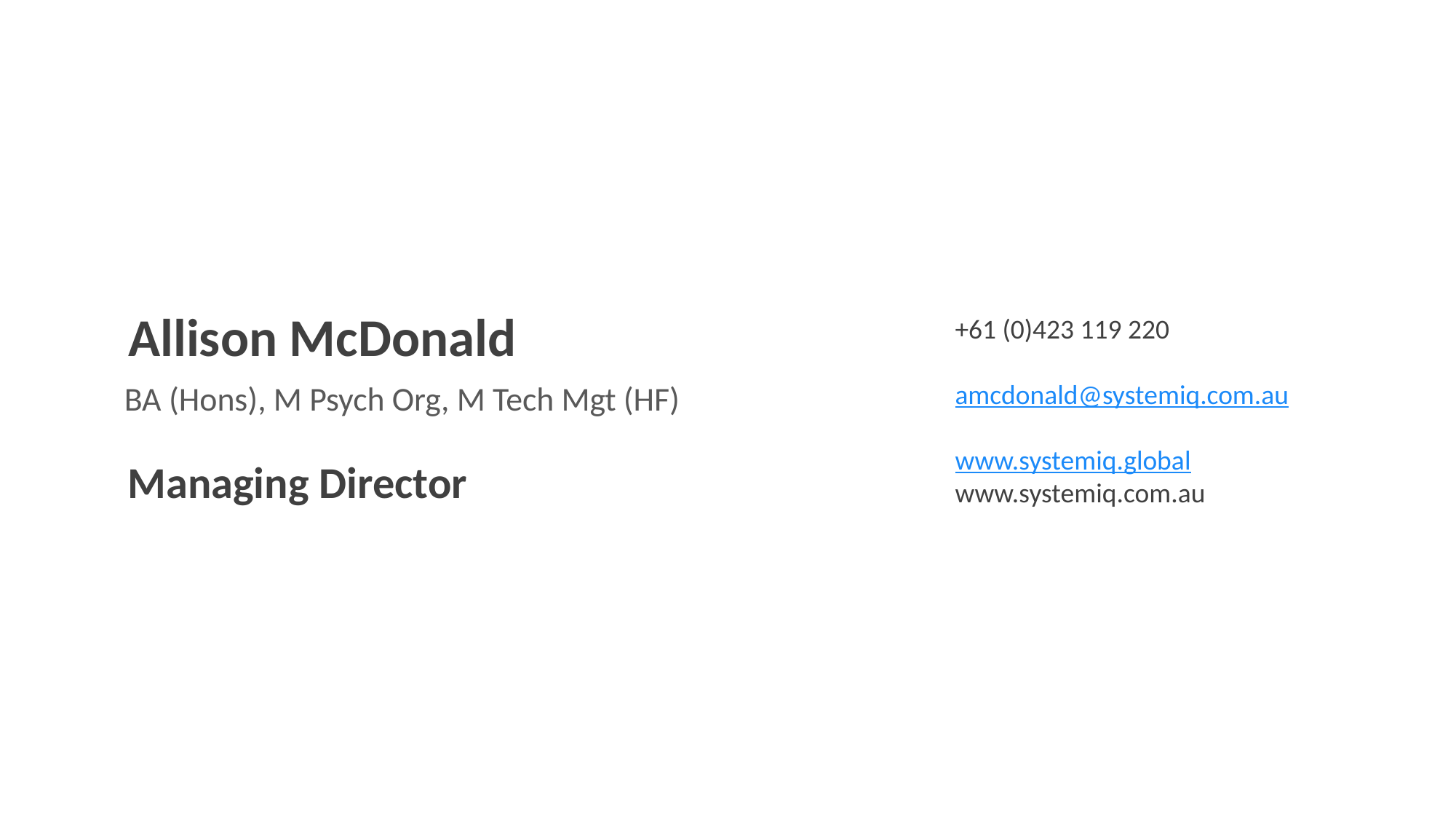

Allison McDonald
+61 (0)423 119 220
amcdonald@systemiq.com.au

www.systemiq.global
www.systemiq.com.au
BA (Hons), M Psych Org, M Tech Mgt (HF)
Managing Director